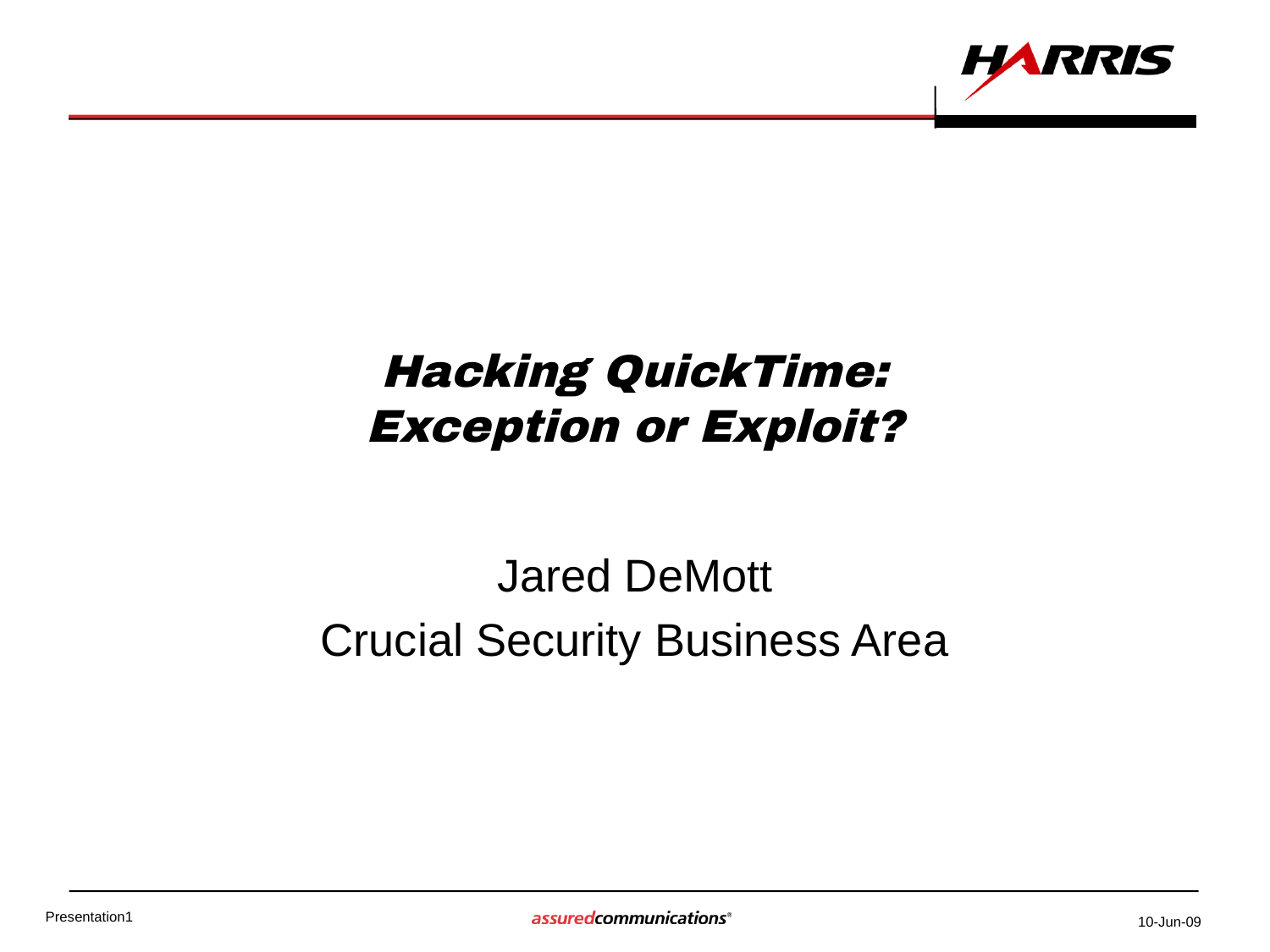

# Hacking QuickTime: Exception or Exploit?
Jared DeMott
Crucial Security Business Area